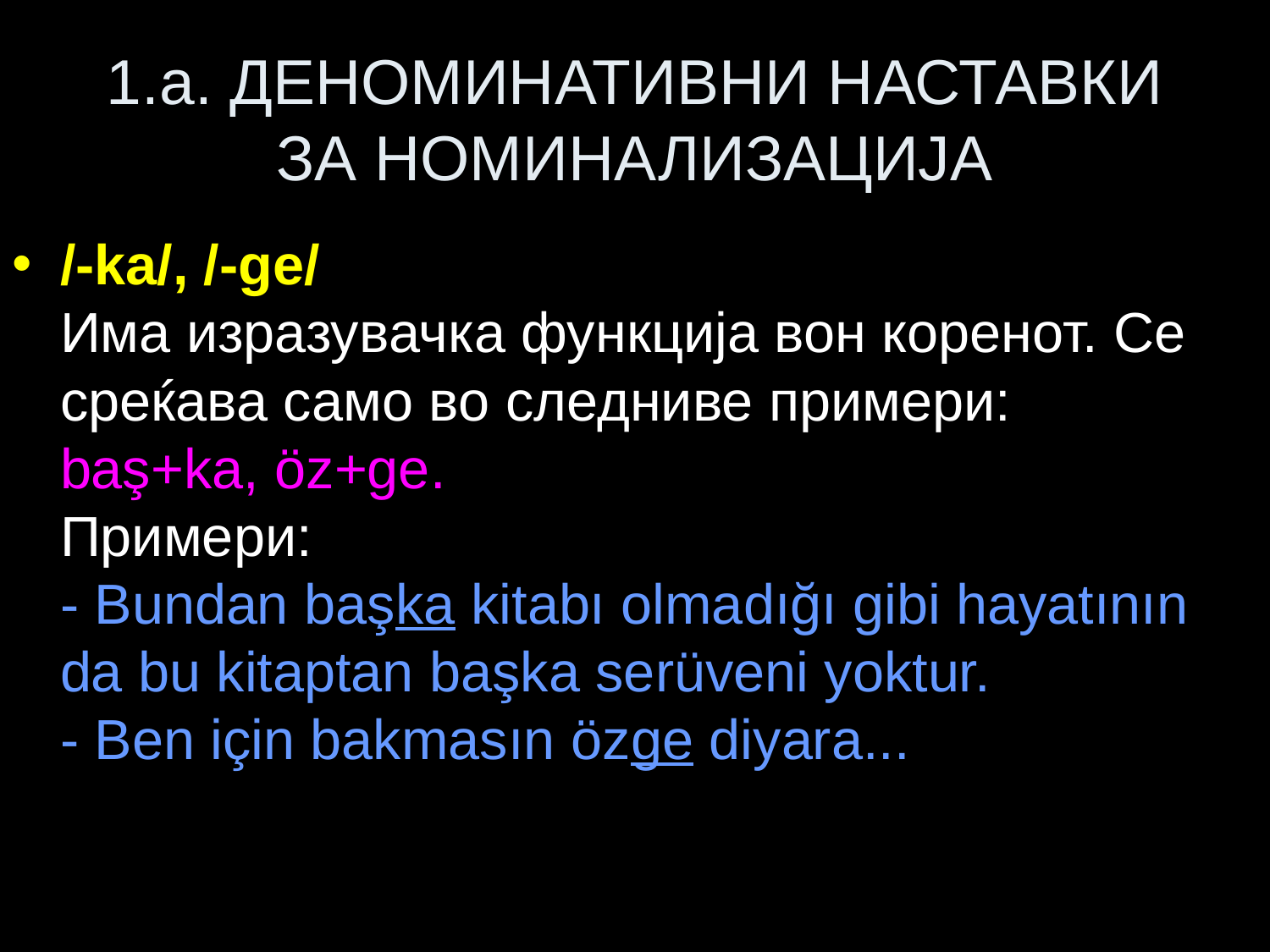

# 1.a. ДЕНОМИНАТИВНИ НАСТАВКИ ЗА НОМИНАЛИЗАЦИЈА
/-ka/, /-ge/
Има изразувачка функција вон коренот. Се среќава само во следниве примери:
baş+ka, öz+ge.
Примери:
- Bundan başka kitabı olmadığı gibi hayatının da bu kitaptan başka serüveni yoktur.
- Ben için bakmasın özge diyara...